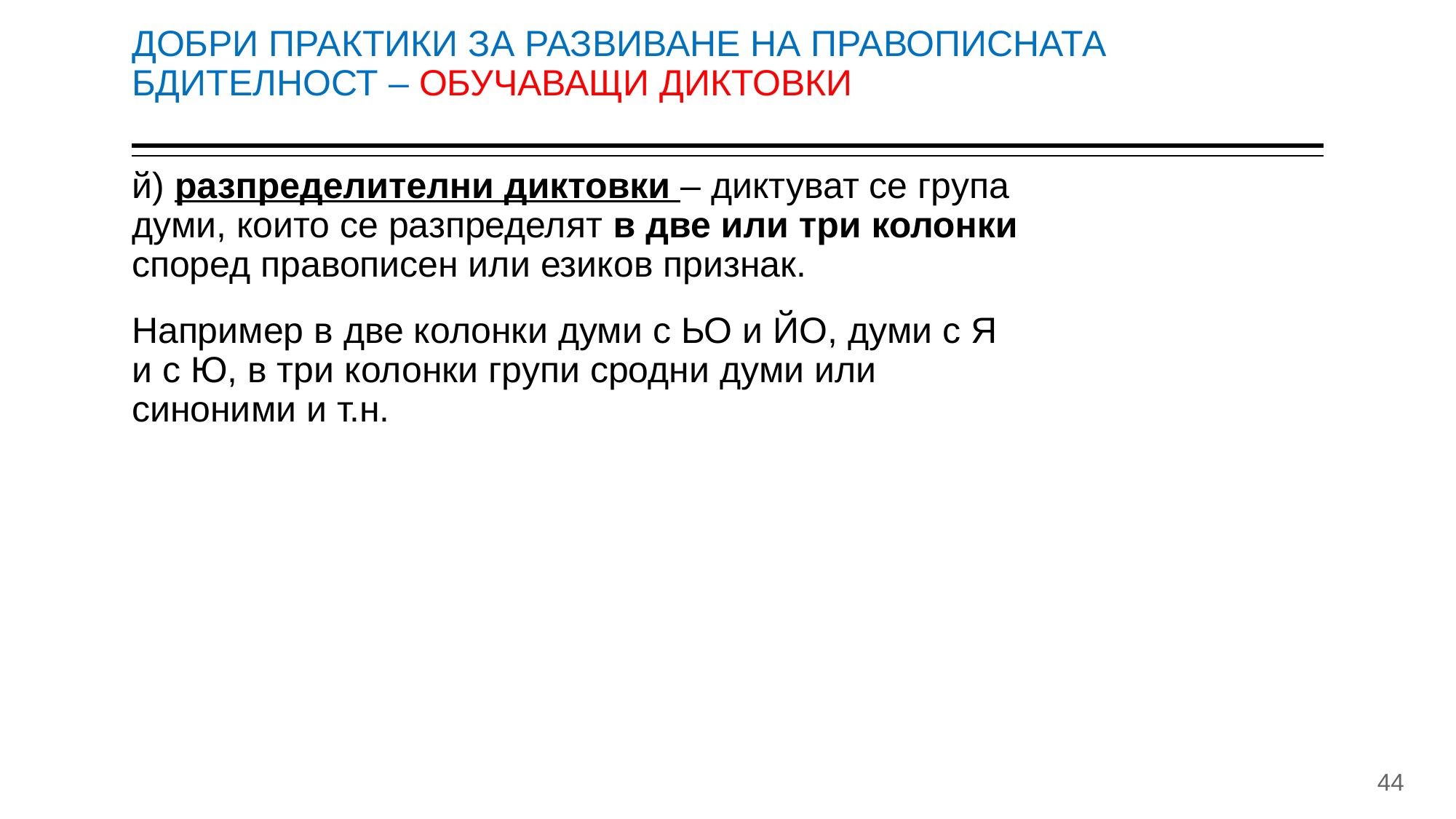

# ДОБРИ ПРАКТИКИ ЗА РАЗВИВАНЕ НА ПРАВОПИСНАТА БДИТЕЛНОСТ – ОБУЧАВАЩИ ДИКТОВКИ
й) разпределителни диктовки – диктуват се група думи, които се разпределят в две или три колонки според правописен или езиков признак.
Например в две колонки думи с ЬО и ЙО, думи с Я и с Ю, в три колонки групи сродни думи или синоними и т.н.

44